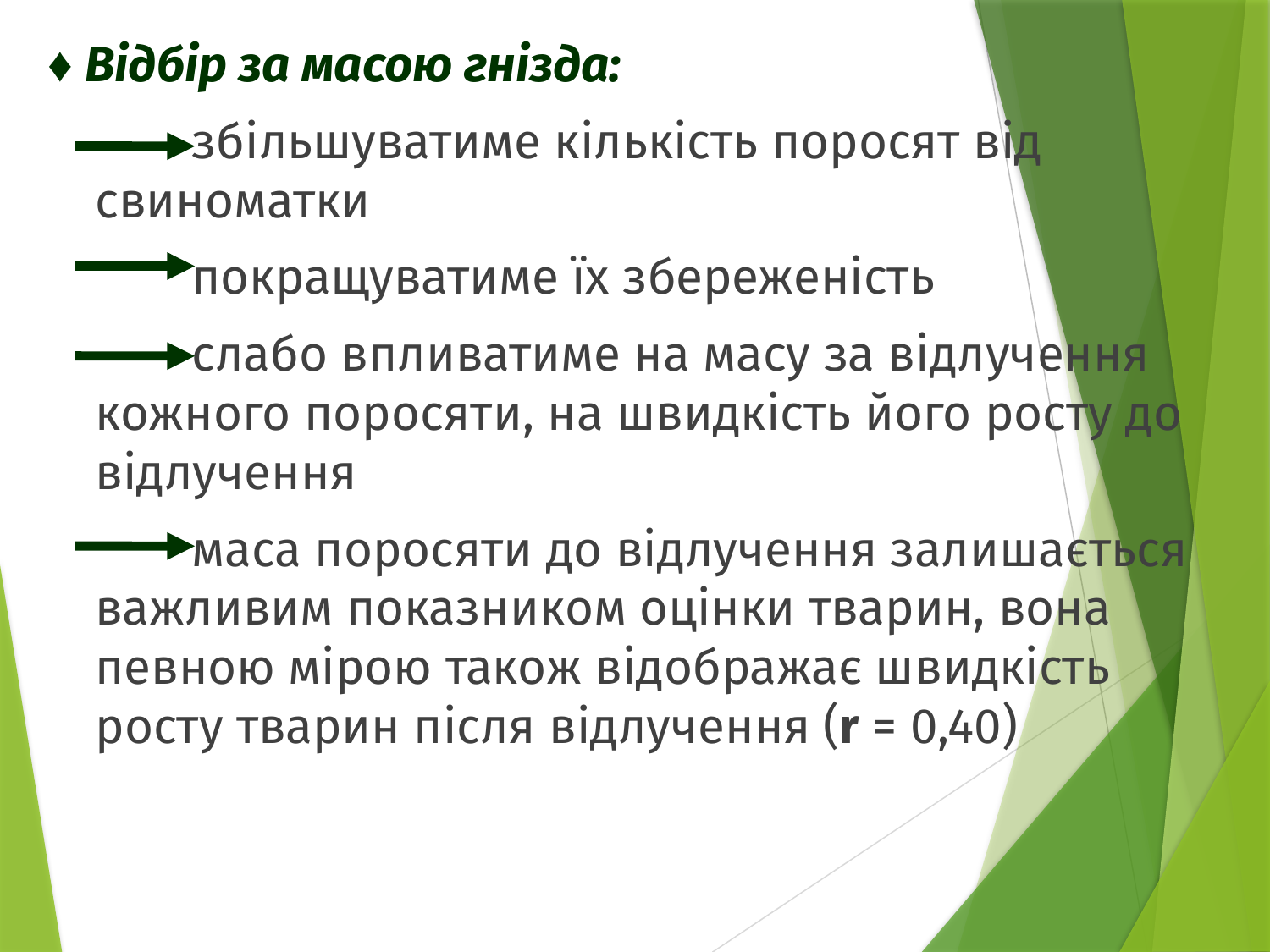

♦ Відбір за масою гнізда:
           збільшуватиме кількість поросят від свиноматки
           покращуватиме їх збереженість
           слабо впливатиме на масу за відлучення кожного поросяти, на швидкість його росту до відлучення
           маса поросяти до відлучення залишається важливим показником оцінки тварин, вона певною мірою також відображає швидкість росту тварин після відлучення (r = 0,40)